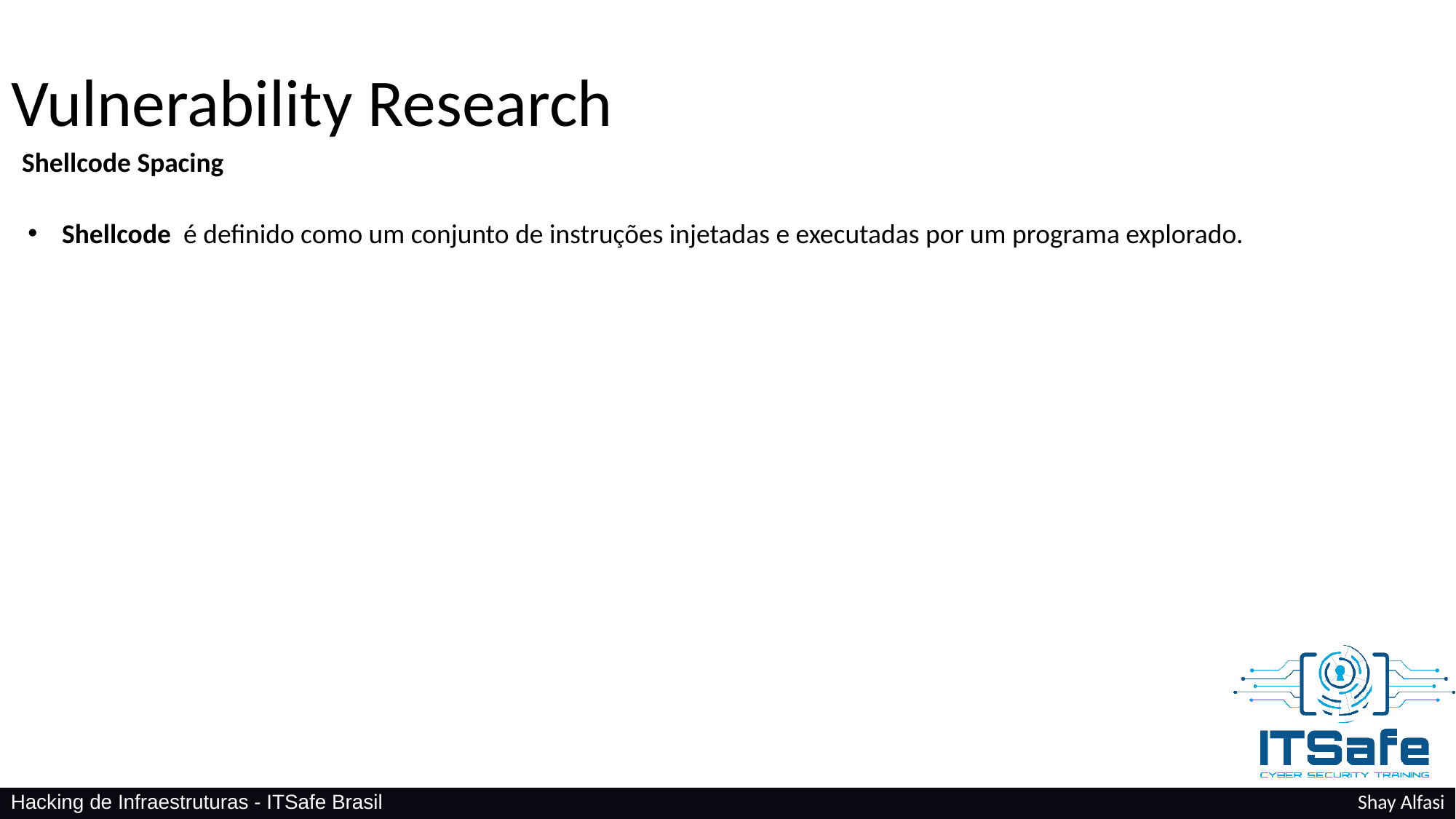

Vulnerability Research
Shellcode Spacing
Shellcode  é definido como um conjunto de instruções injetadas e executadas por um programa explorado.